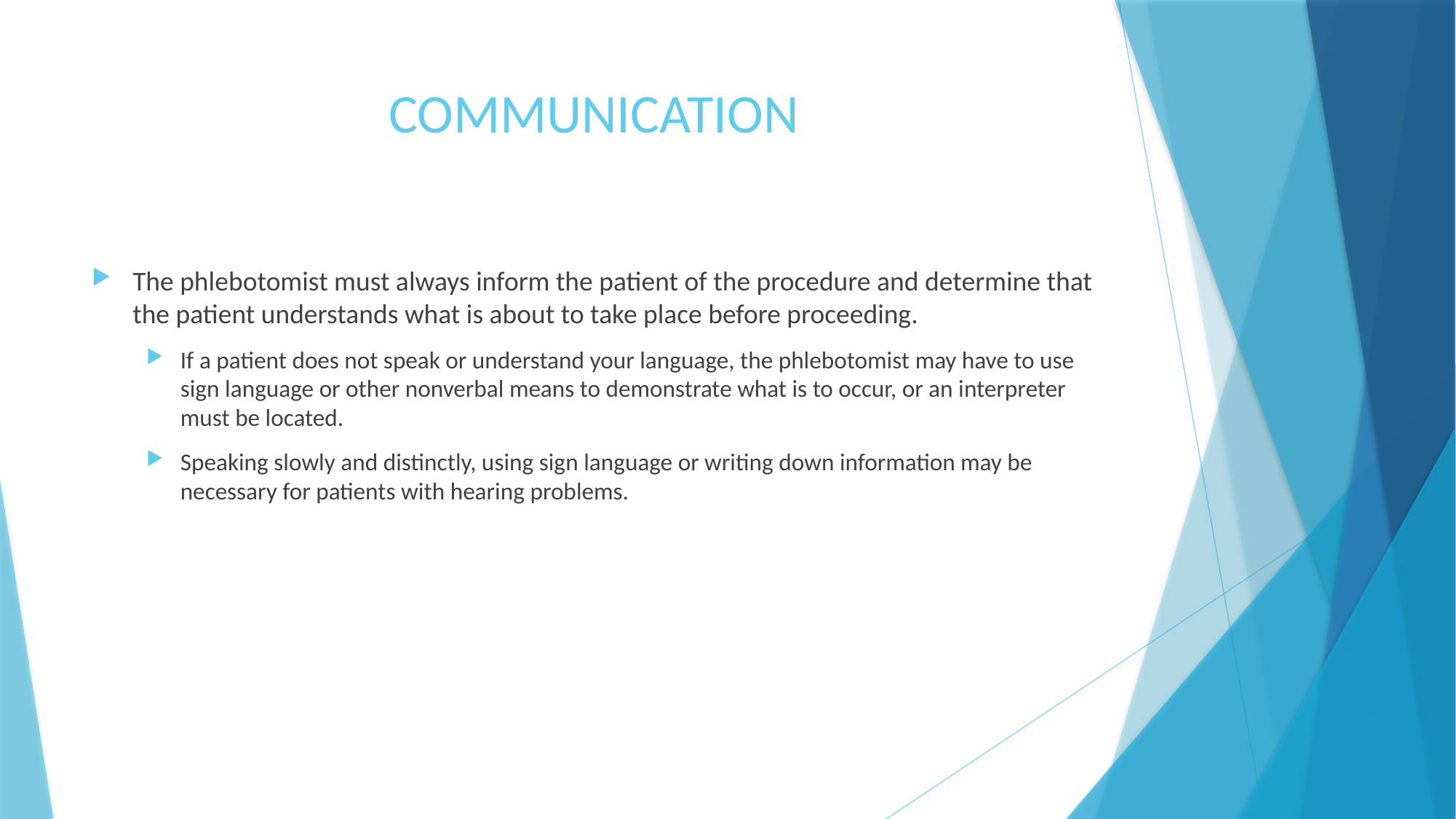

# COMMUNICATION
The phlebotomist must always inform the patient of the procedure and determine that the patient understands what is about to take place before proceeding.
If a patient does not speak or understand your language, the phlebotomist may have to use sign language or other nonverbal means to demonstrate what is to occur, or an interpreter must be located.
Speaking slowly and distinctly, using sign language or writing down information may be necessary for patients with hearing problems.